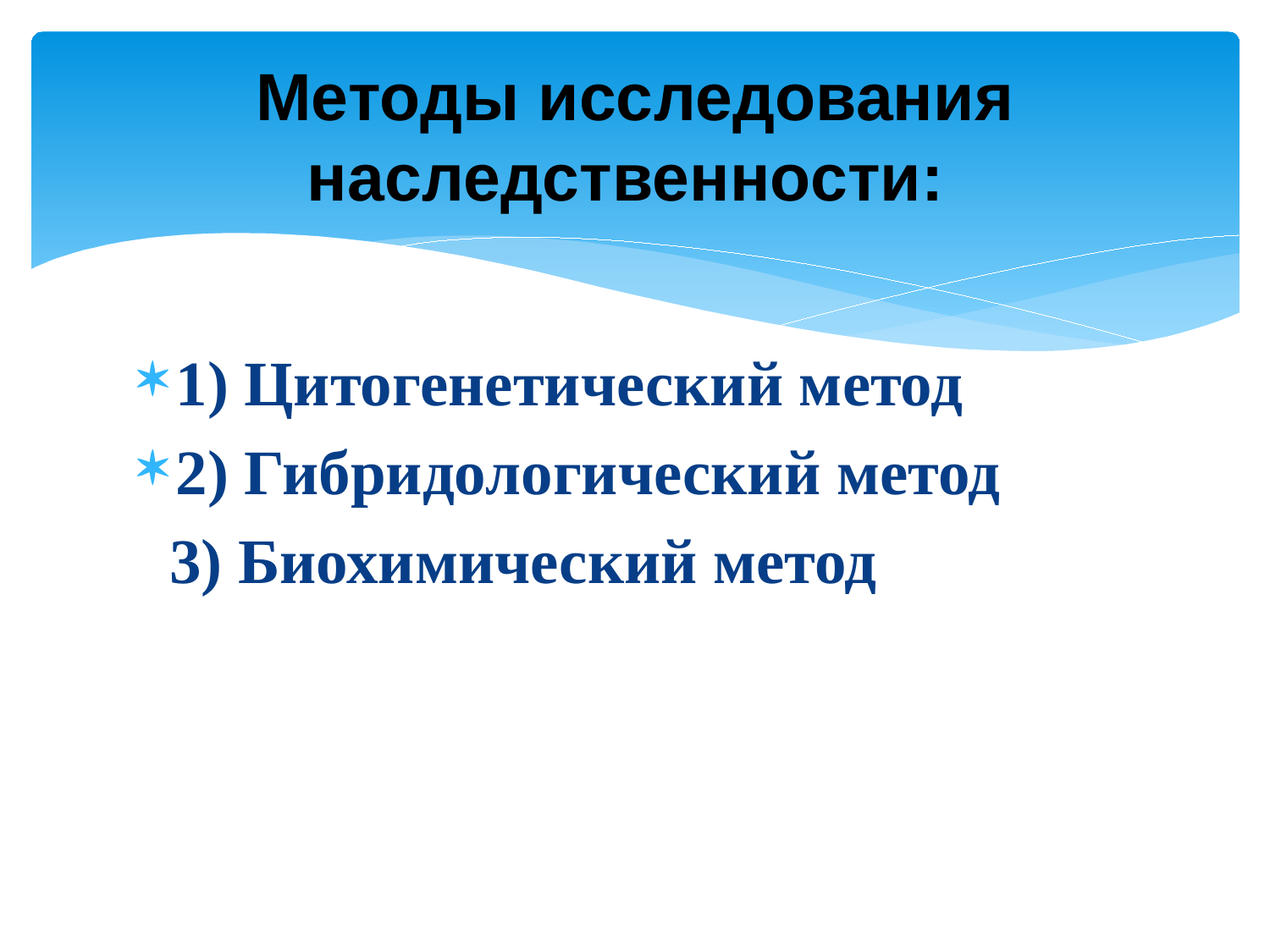

# Методы исследования наследственности:
1) Цитогенетический метод
2) Гибридологический метод
  3) Биохимический метод